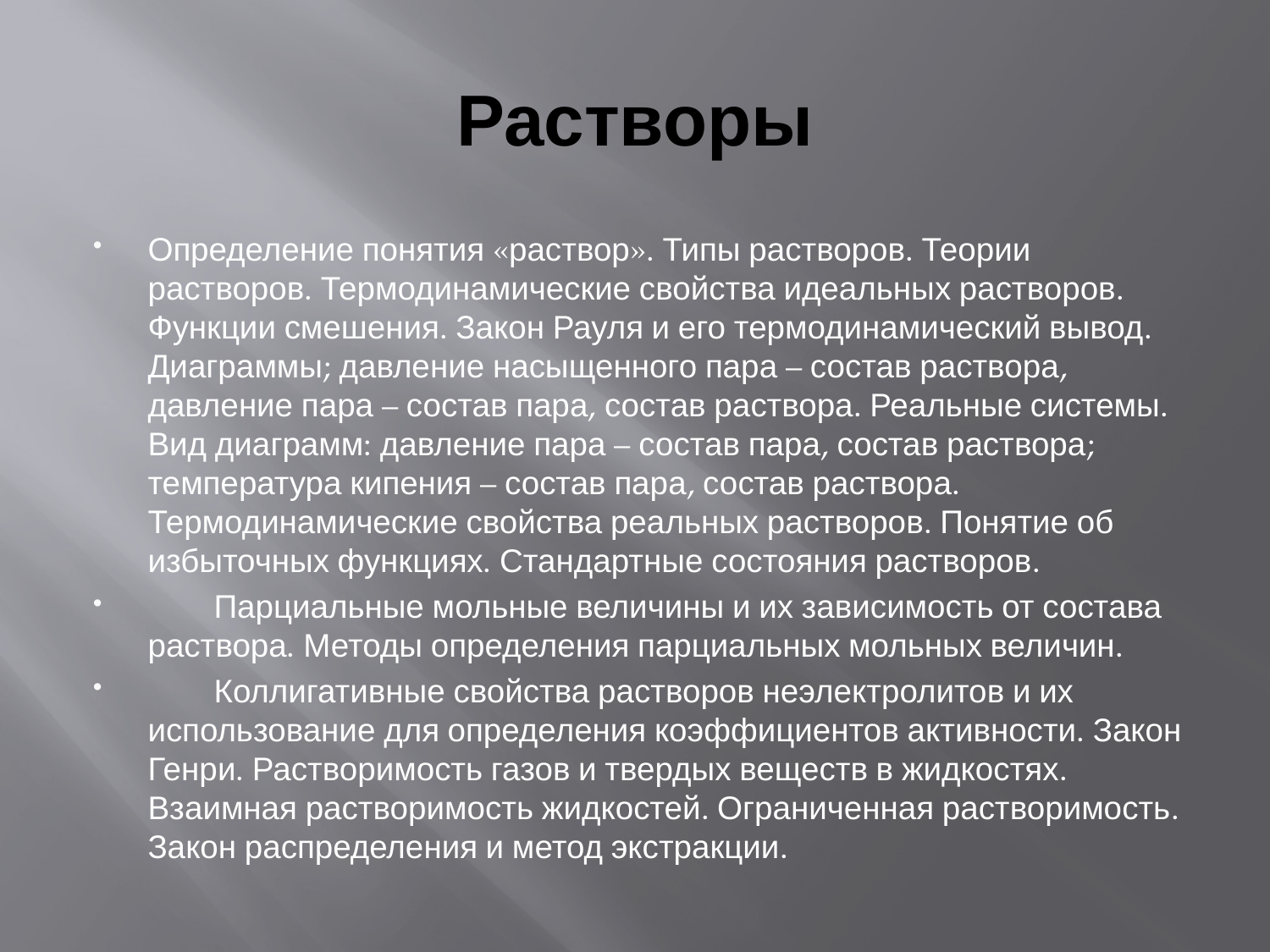

# Растворы
Определение понятия «раствор». Типы растворов. Теории растворов. Термодинамические свойства идеальных растворов. Функции смешения. Закон Рауля и его термодинамический вывод. Диаграммы; давление насыщенного пара – состав раствора, давление пара – состав пара, состав раствора. Реальные системы. Вид диаграмм: давление пара – состав пара, состав раствора; температура кипения – состав пара, состав раствора. Термодинамические свойства реальных растворов. Понятие об избыточных функциях. Стандартные состояния растворов.
        Парциальные мольные величины и их зависимость от состава раствора. Методы определения парциальных мольных величин.
        Коллигативные свойства растворов неэлектролитов и их использование для определения коэффициентов активности. Закон Генри. Растворимость газов и твердых веществ в жидкостях. Взаимная растворимость жидкостей. Ограниченная растворимость. Закон распределения и метод экстракции.